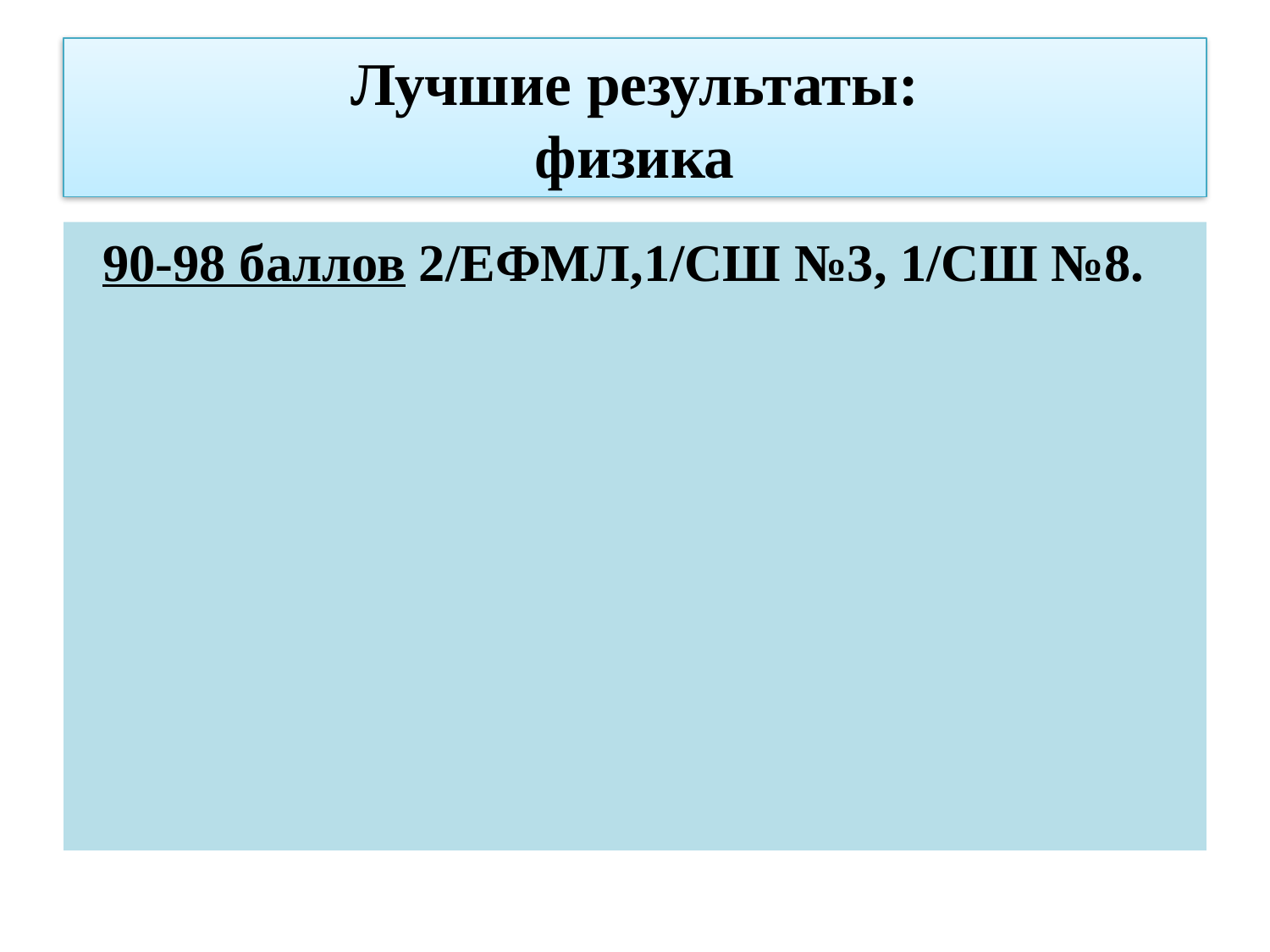

# Лучшие результаты: физика
  90-98 баллов 2/ЕФМЛ,1/СШ №3, 1/СШ №8.